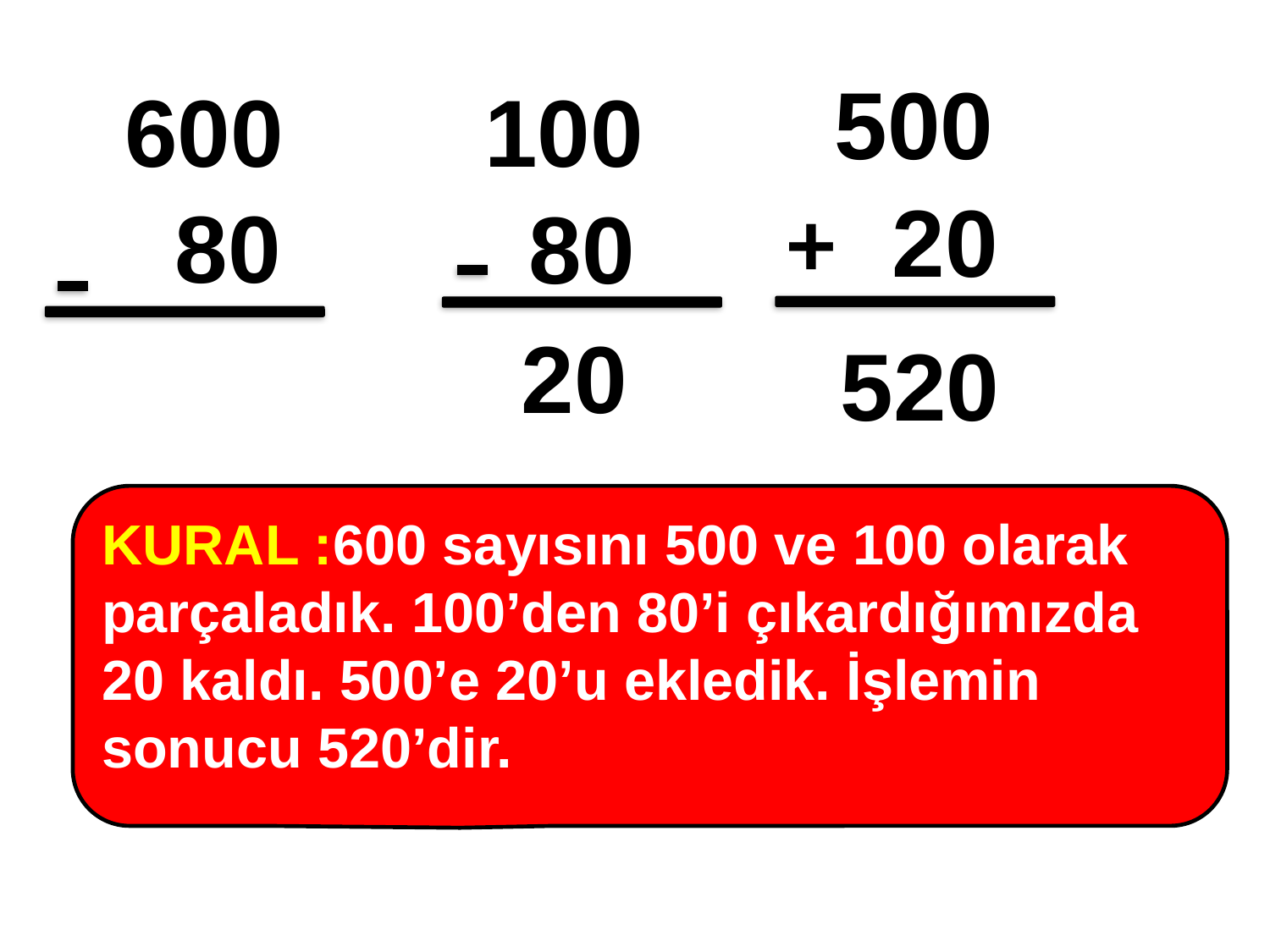

500
600
100
+
20
80
80

20
520
KURAL :600 sayısını 500 ve 100 olarak parçaladık. 100’den 80’i çıkardığımızda 20 kaldı. 500’e 20’u ekledik. İşlemin
sonucu 520’dir.